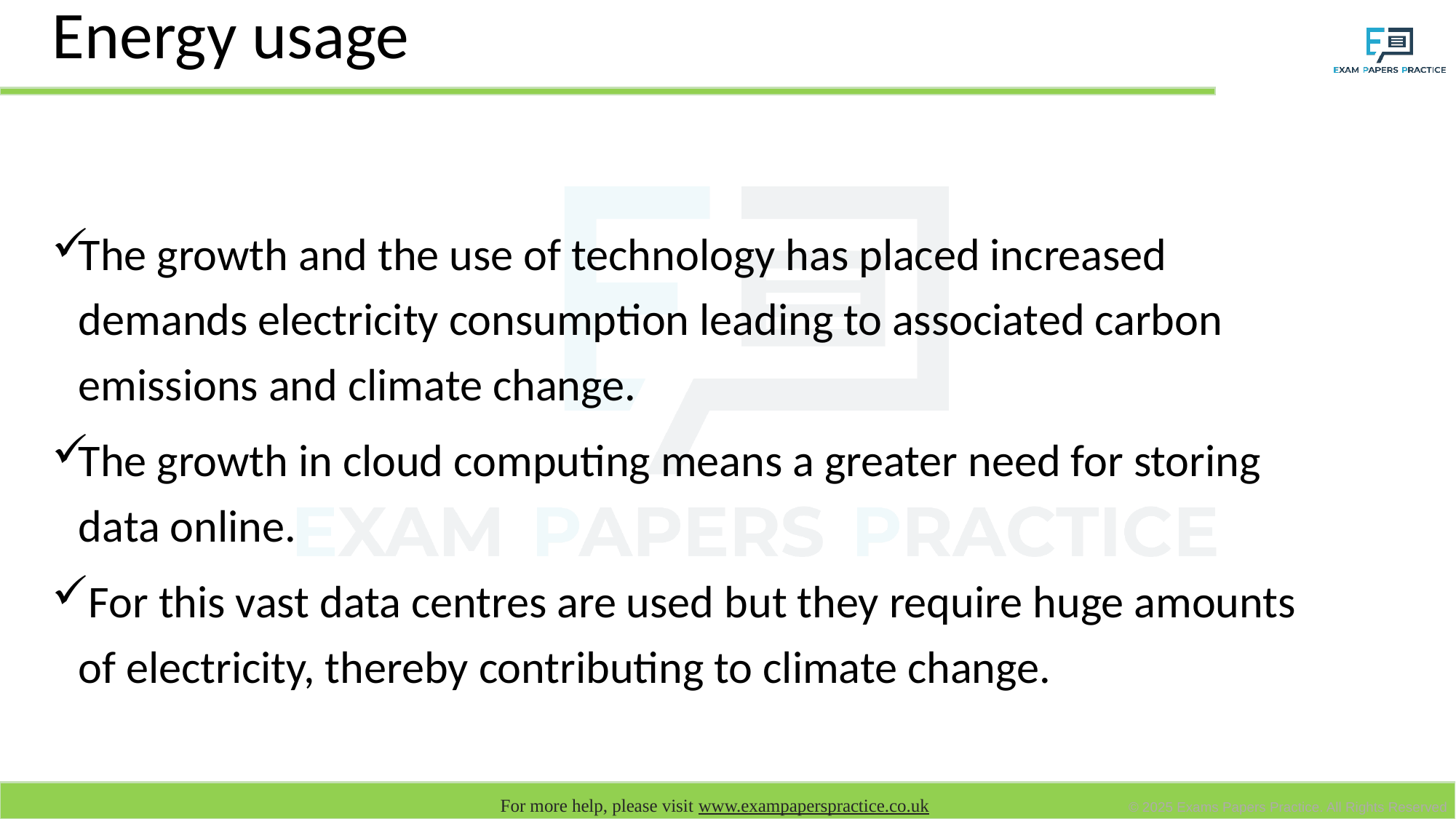

# Energy usage

The growth and the use of technology has placed increased demands electricity consumption leading to associated carbon emissions and climate change.
The growth in cloud computing means a greater need for storing data online.
 For this vast data centres are used but they require huge amounts of electricity, thereby contributing to climate change.